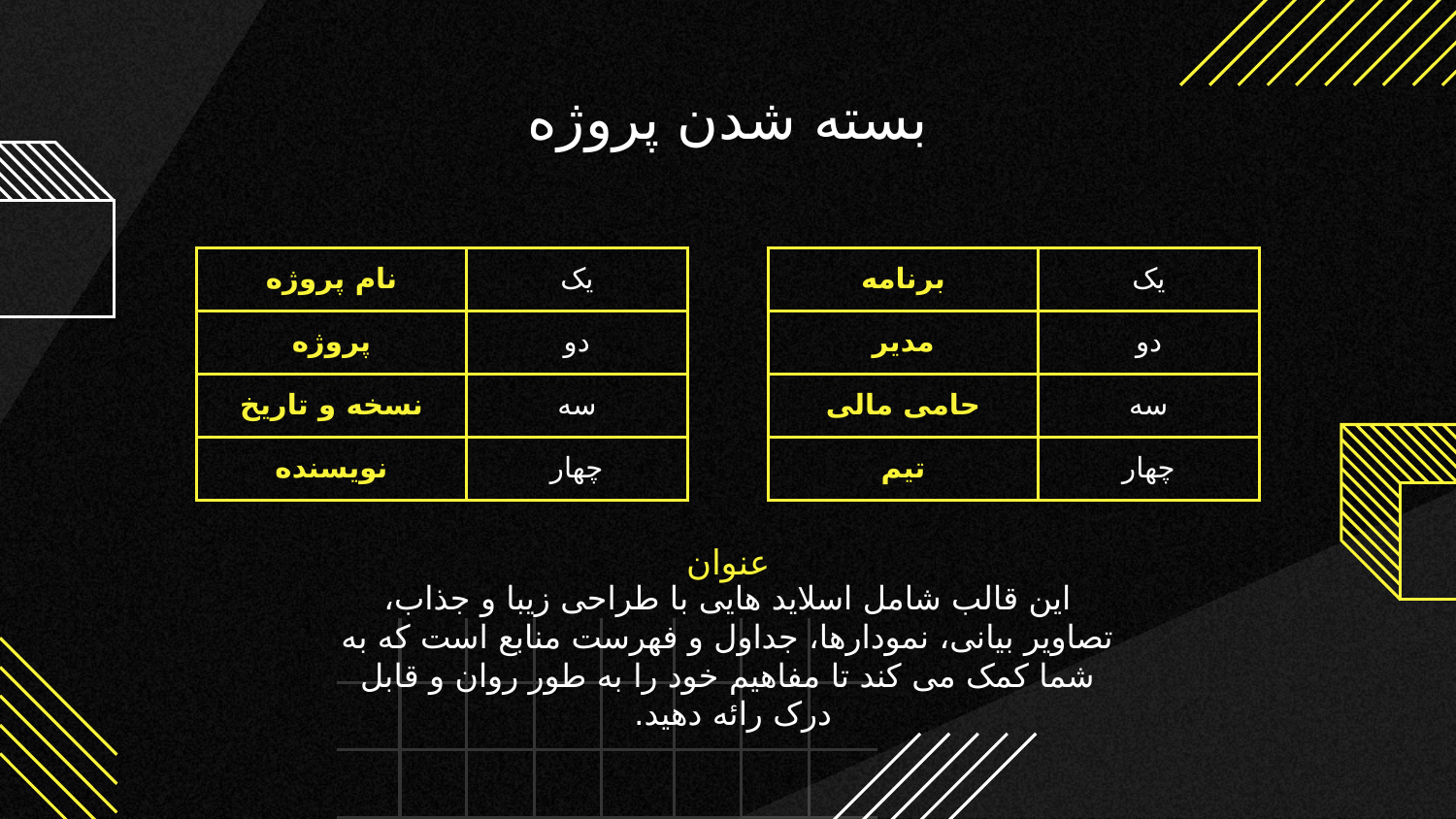

# بسته شدن پروژه
| نام پروژه | یک |
| --- | --- |
| پروژه | دو |
| نسخه و تاریخ | سه |
| نویسنده | چهار |
| برنامه | یک |
| --- | --- |
| مدیر | دو |
| حامی مالی | سه |
| تیم | چهار |
عنوان
این قالب شامل اسلاید هایی با طراحی زیبا و جذاب، تصاویر بیانی، نمودارها، جداول و فهرست منابع است که به شما کمک می کند تا مفاهیم خود را به طور روان و قابل درک رائه دهید.